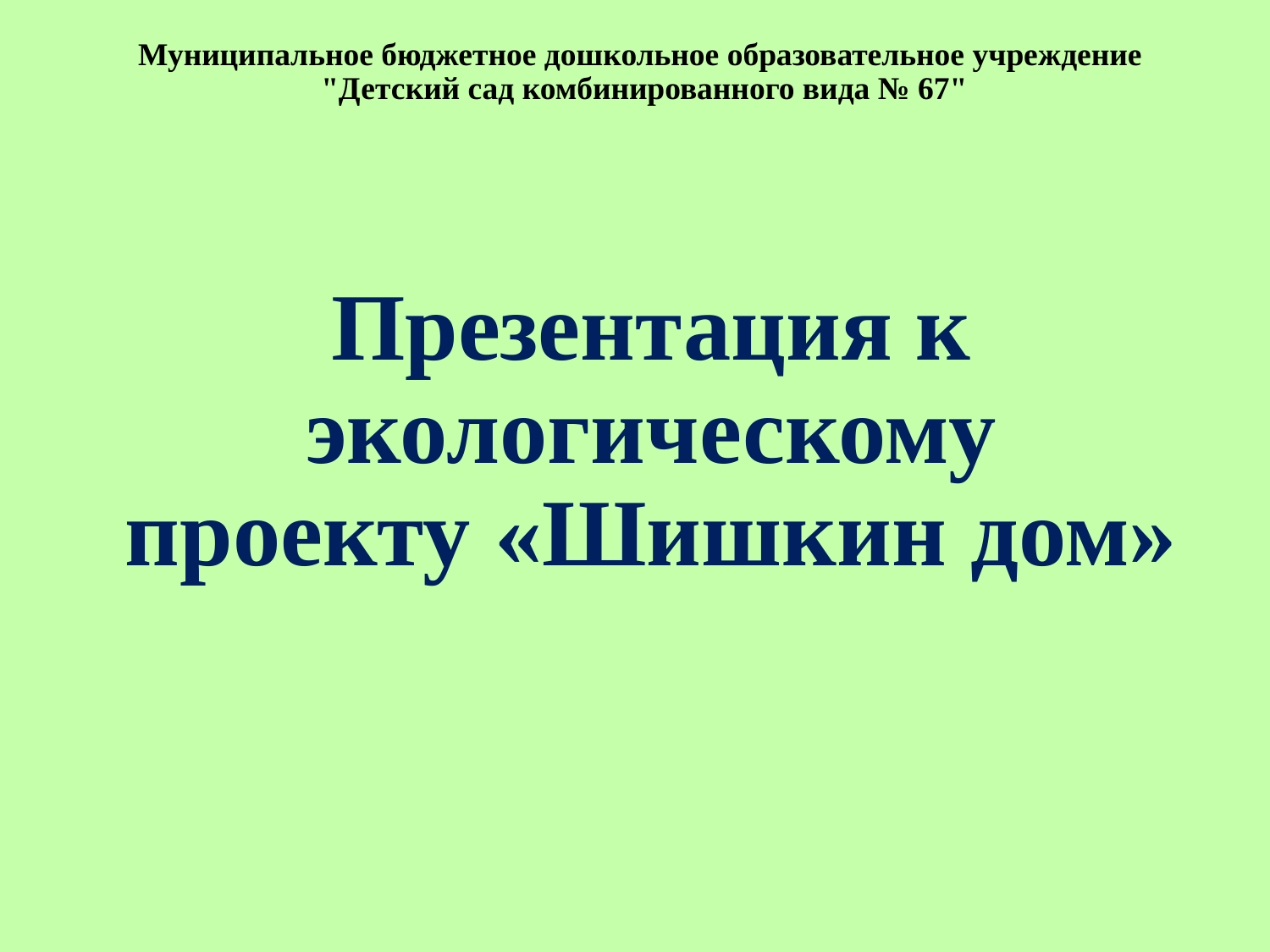

Муниципальное бюджетное дошкольное образовательное учреждение 
"Детский сад комбинированного вида № 67"
# Презентация к экологическому проекту «Шишкин дом»